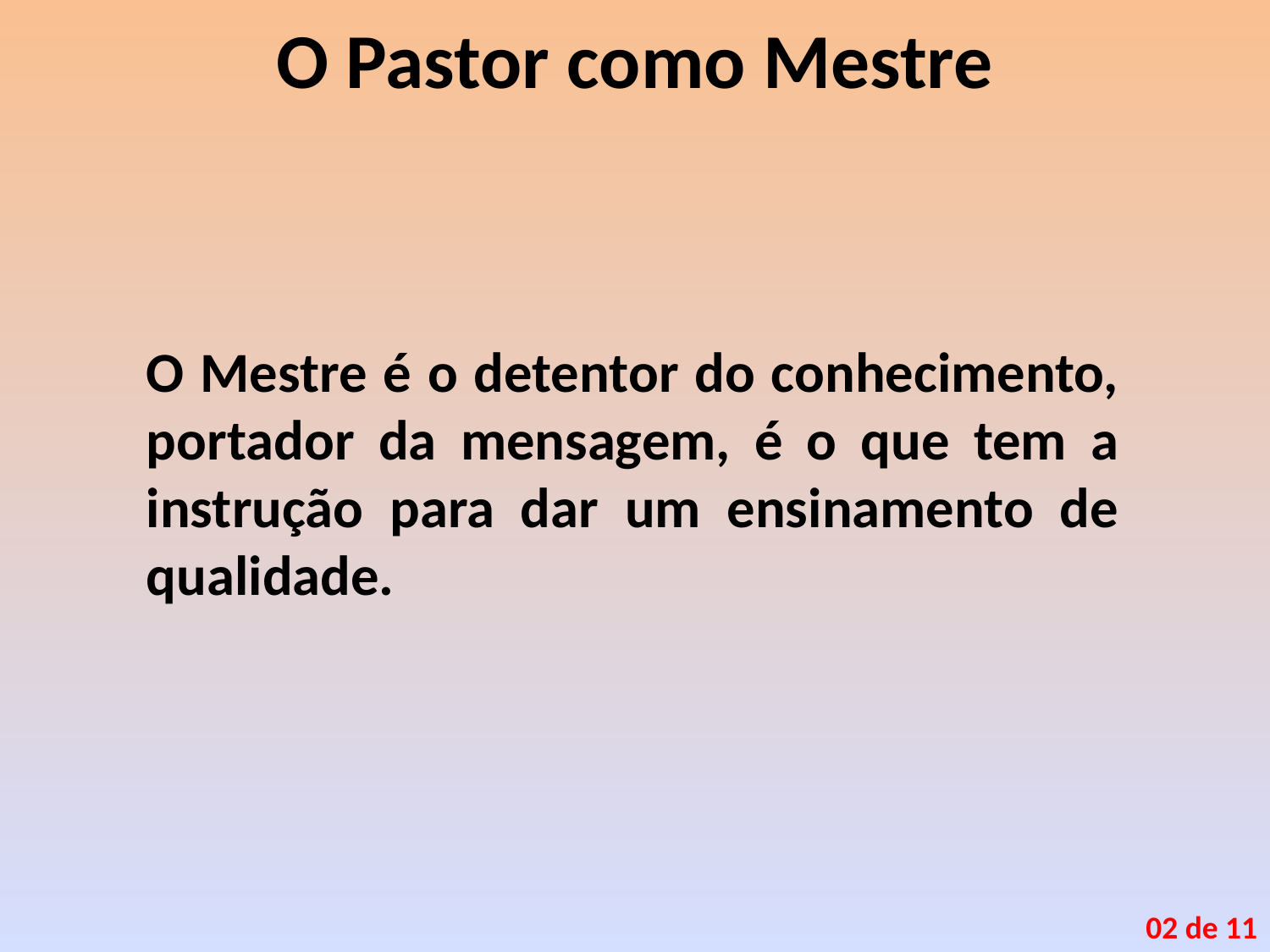

# O Pastor como Mestre
O Mestre é o detentor do conhecimento, portador da mensagem, é o que tem a instrução para dar um ensinamento de qualidade.
02 de 11